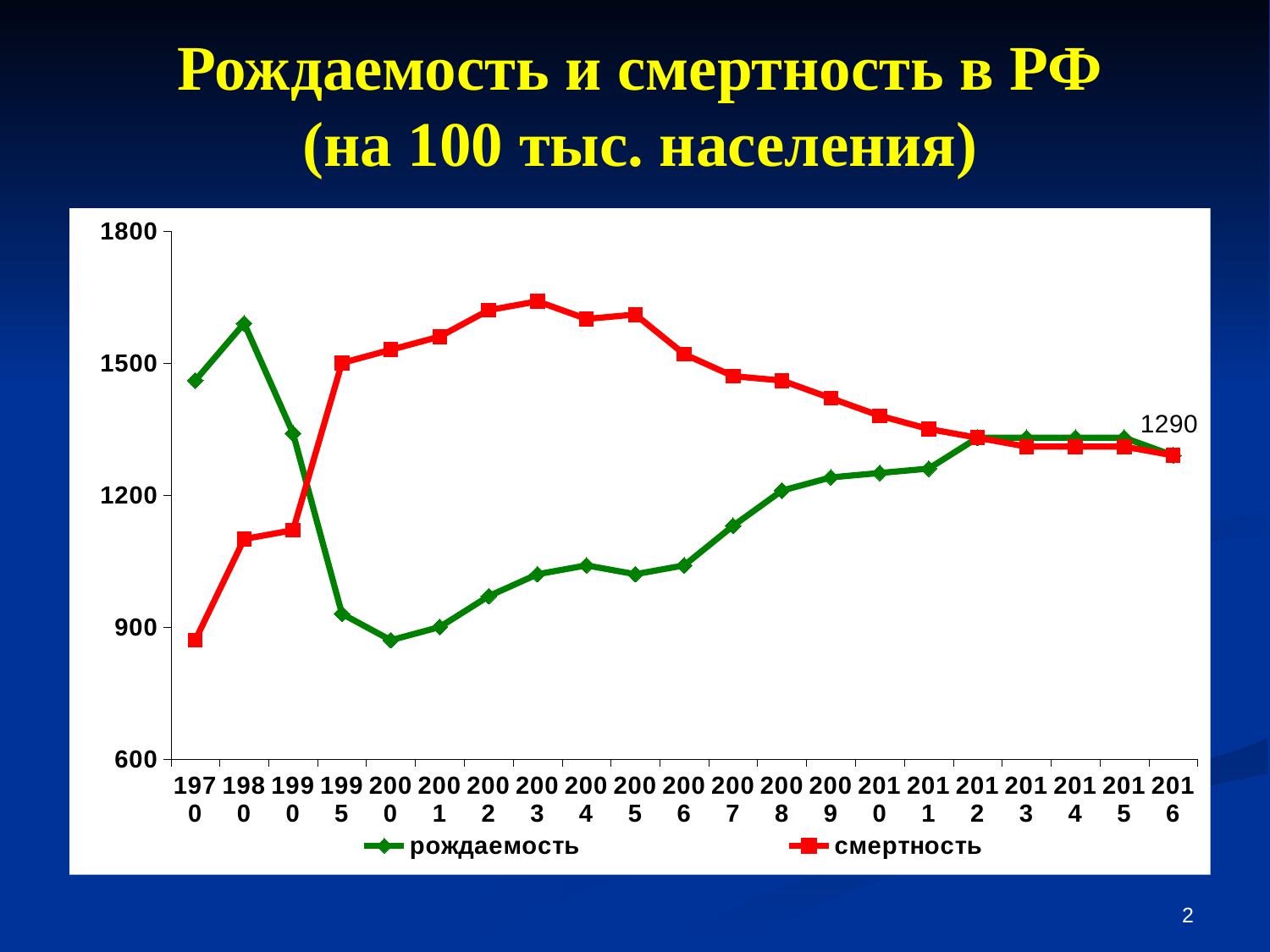

Рождаемость и смертность в РФ
(на 100 тыс. населения)

### Chart

| Category | рождаемость | смертность |
|---|---|---|
| 1970 | 1460.0 | 870.0 |
| 1980 | 1590.0 | 1100.0 |
| 1990 | 1340.0 | 1120.0 |
| 1995 | 930.0 | 1500.0 |
| 2000 | 870.0 | 1530.0 |
| 2001 | 900.0 | 1560.0 |
| 2002 | 970.0 | 1620.0 |
| 2003 | 1020.0 | 1640.0 |
| 2004 | 1040.0 | 1600.0 |
| 2005 | 1020.0 | 1610.0 |
| 2006 | 1040.0 | 1520.0 |
| 2007 | 1130.0 | 1470.0 |
| 2008 | 1210.0 | 1460.0 |
| 2009 | 1240.0 | 1420.0 |
| 2010 | 1250.0 | 1380.0 |
| 2011 | 1260.0 | 1350.0 |
| 2012 | 1330.0 | 1330.0 |
| 2013 | 1330.0 | 1310.0 |
| 2014 | 1330.0 | 1310.0 |
| 2015 | 1330.0 | 1310.0 |
| 2016 | 1290.0 | 1290.0 |
2